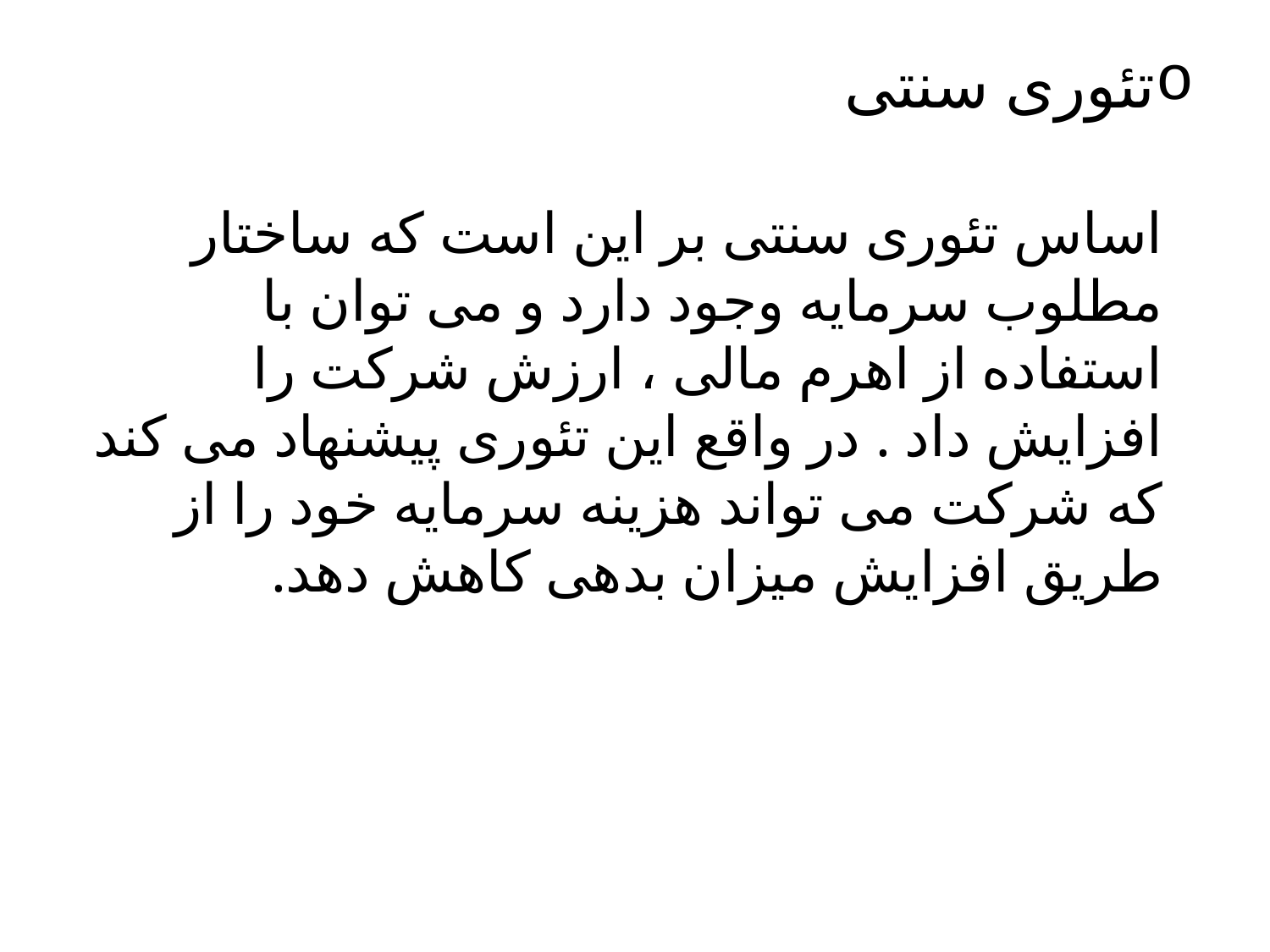

# تئوری سنتی اساس تئوری سنتی بر این است که ساختار مطلوب سرمایه وجود دارد و می توان با استفاده از اهرم مالی ، ارزش شرکت را افزایش داد . در واقع این تئوری پیشنهاد می کند که شرکت می تواند هزینه سرمایه خود را از طریق افزایش میزان بدهی کاهش دهد.